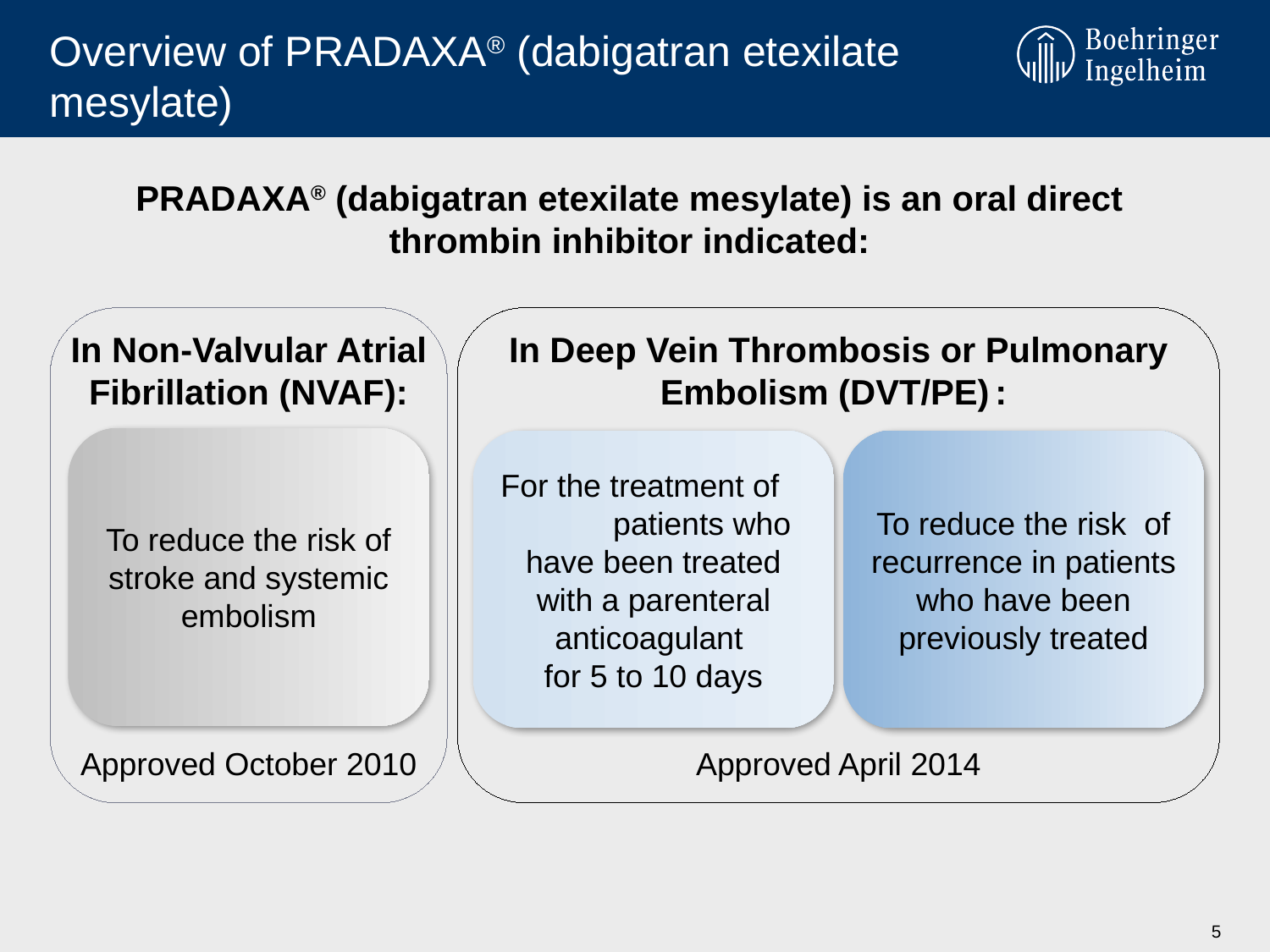

# Overview of PRADAXA® (dabigatran etexilate mesylate)
PRADAXA® (dabigatran etexilate mesylate) is an oral direct thrombin inhibitor indicated:
In Deep Vein Thrombosis or Pulmonary Embolism (DVT/PE) :
For the treatment of               patients who have been treated with a parenteral anticoagulant
for 5 to 10 days
To reduce the risk  of recurrence in patients who have been previously treated
Approved April 2014
In Non-Valvular Atrial Fibrillation (NVAF):
To reduce the risk of stroke and systemic embolism
Approved October 2010
5